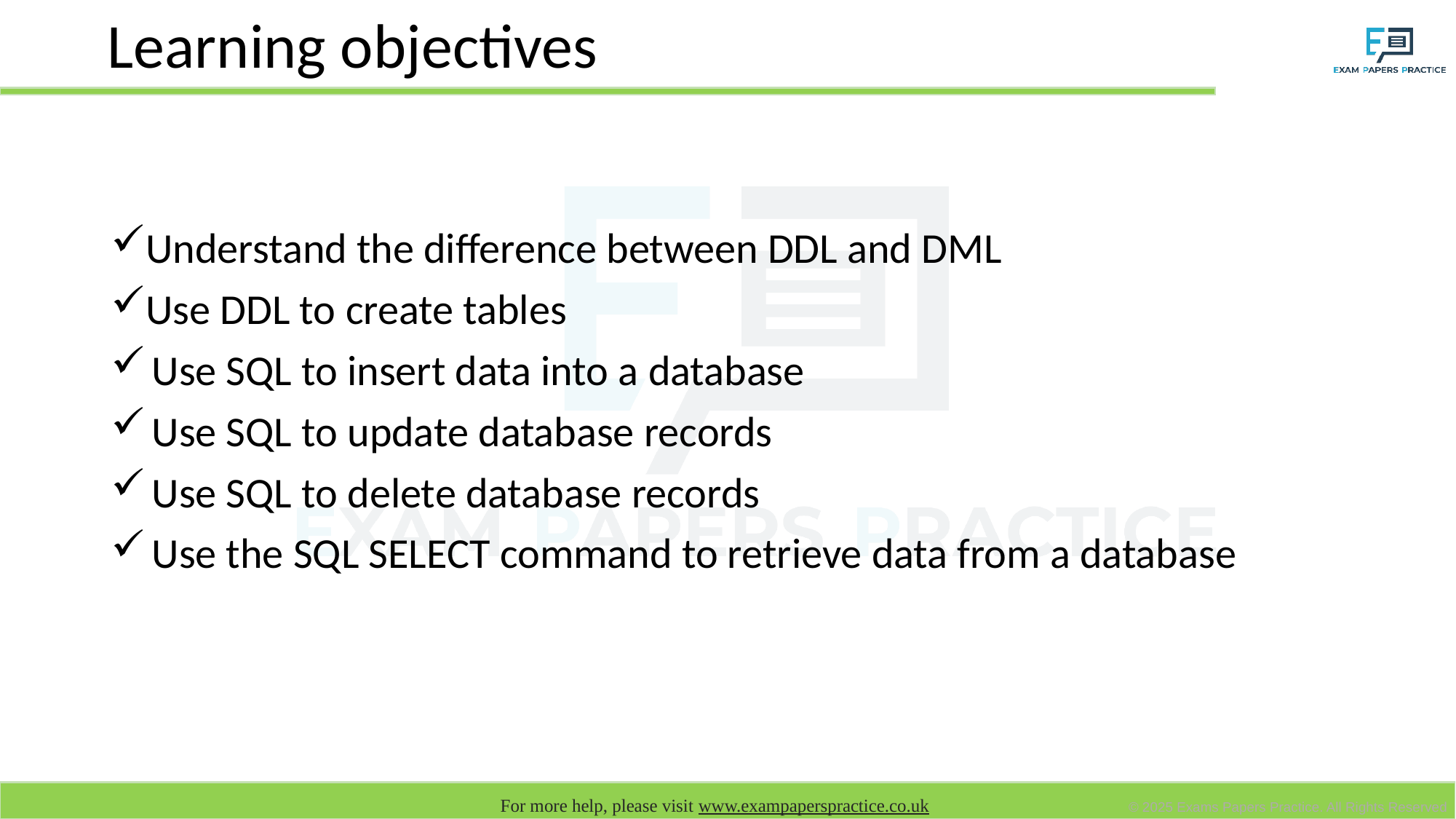

# Learning objectives
Understand the difference between DDL and DML
Use DDL to create tables
Use SQL to insert data into a database
Use SQL to update database records
Use SQL to delete database records
Use the SQL SELECT command to retrieve data from a database